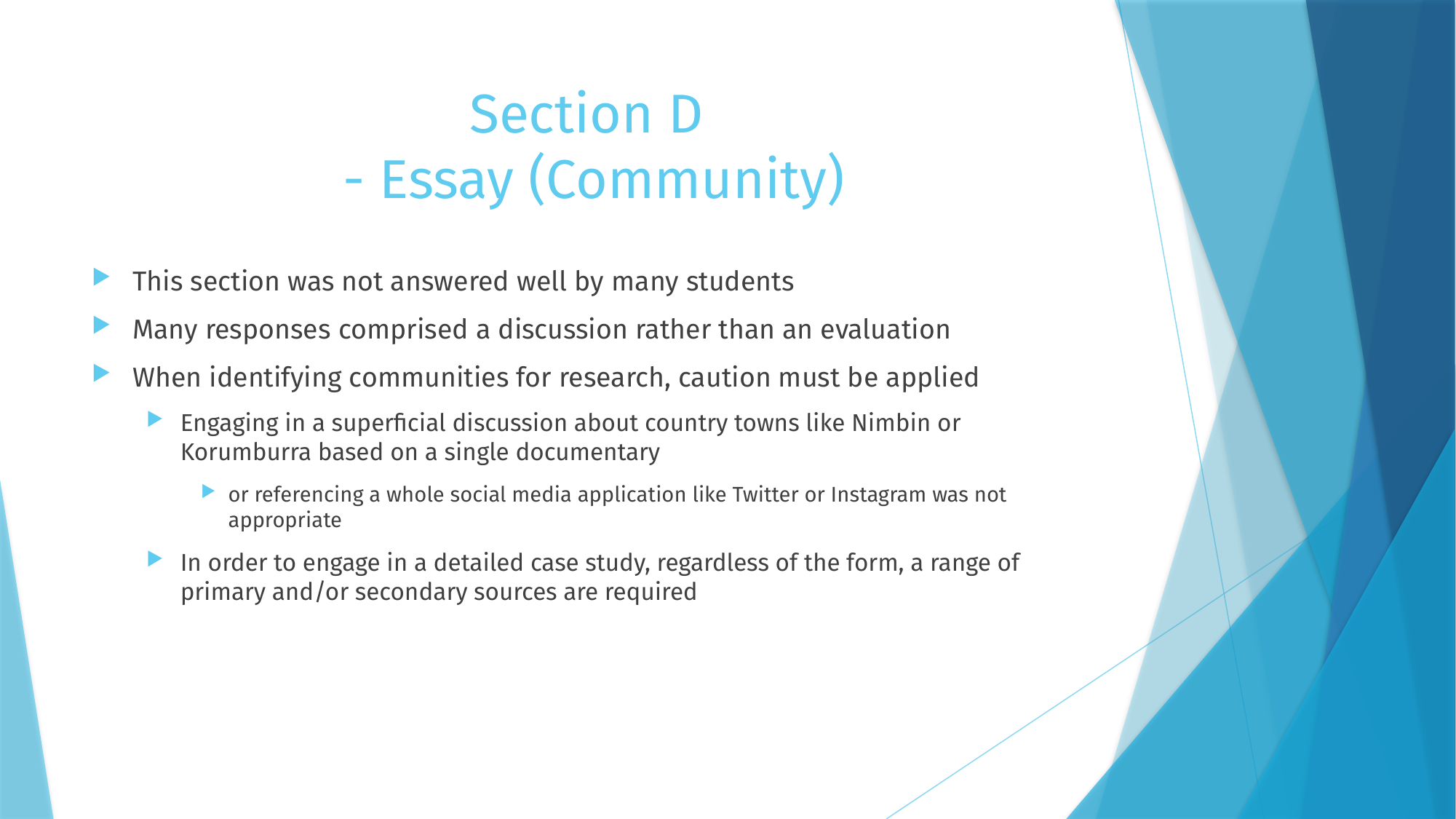

# Section D - Essay (Community)
This section was not answered well by many students
Many responses comprised a discussion rather than an evaluation
When identifying communities for research, caution must be applied
Engaging in a superficial discussion about country towns like Nimbin or Korumburra based on a single documentary
or referencing a whole social media application like Twitter or Instagram was not appropriate
In order to engage in a detailed case study, regardless of the form, a range of primary and/or secondary sources are required